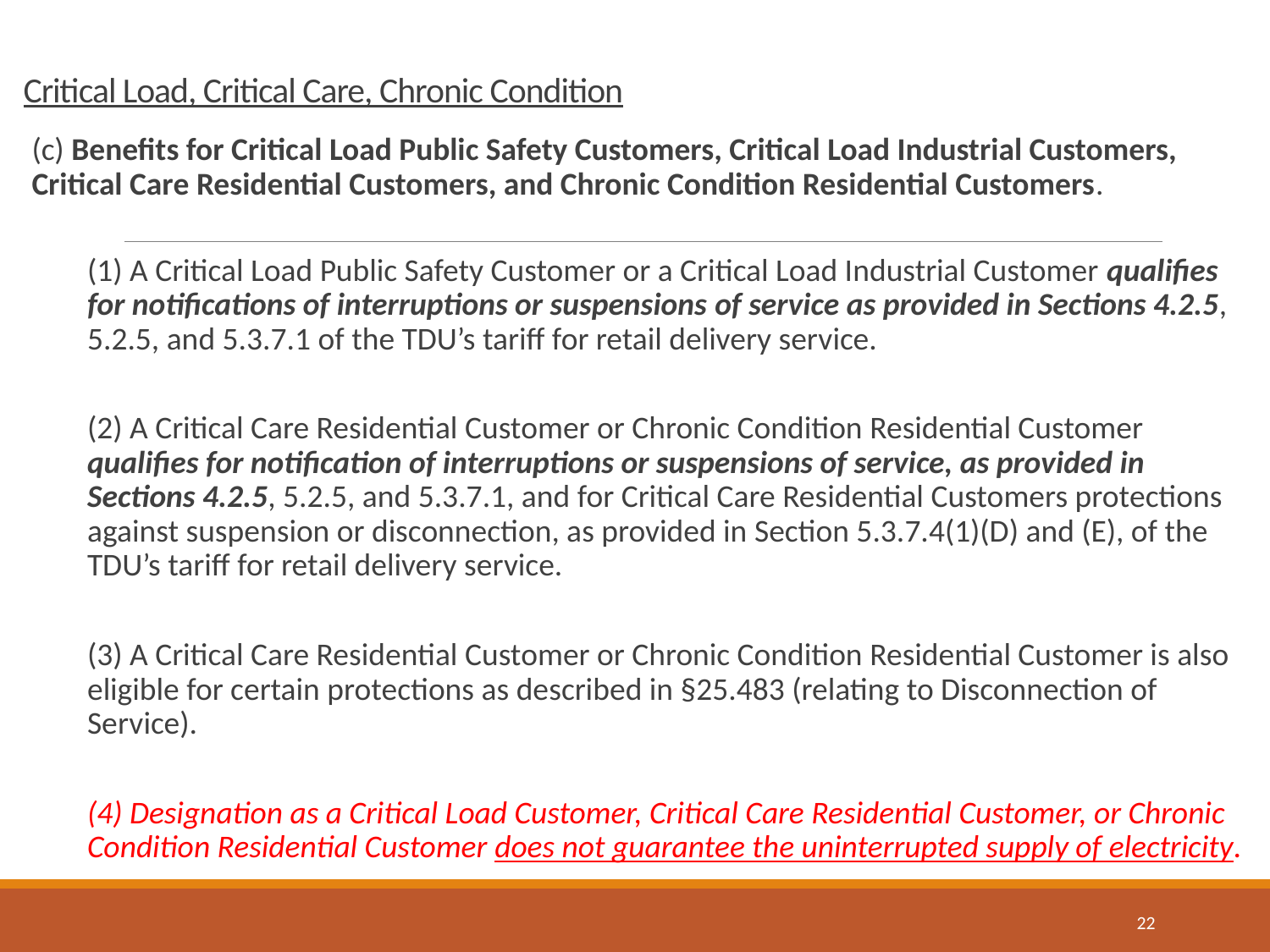

# Critical Load, Critical Care, Chronic Condition
(c) Benefits for Critical Load Public Safety Customers, Critical Load Industrial Customers, Critical Care Residential Customers, and Chronic Condition Residential Customers.

(1) A Critical Load Public Safety Customer or a Critical Load Industrial Customer qualifies for notifications of interruptions or suspensions of service as provided in Sections 4.2.5, 5.2.5, and 5.3.7.1 of the TDU’s tariff for retail delivery service.

(2) A Critical Care Residential Customer or Chronic Condition Residential Customer qualifies for notification of interruptions or suspensions of service, as provided in Sections 4.2.5, 5.2.5, and 5.3.7.1, and for Critical Care Residential Customers protections against suspension or disconnection, as provided in Section 5.3.7.4(1)(D) and (E), of the TDU’s tariff for retail delivery service.

(3) A Critical Care Residential Customer or Chronic Condition Residential Customer is also eligible for certain protections as described in §25.483 (relating to Disconnection of Service).

(4) Designation as a Critical Load Customer, Critical Care Residential Customer, or Chronic Condition Residential Customer does not guarantee the uninterrupted supply of electricity.
22